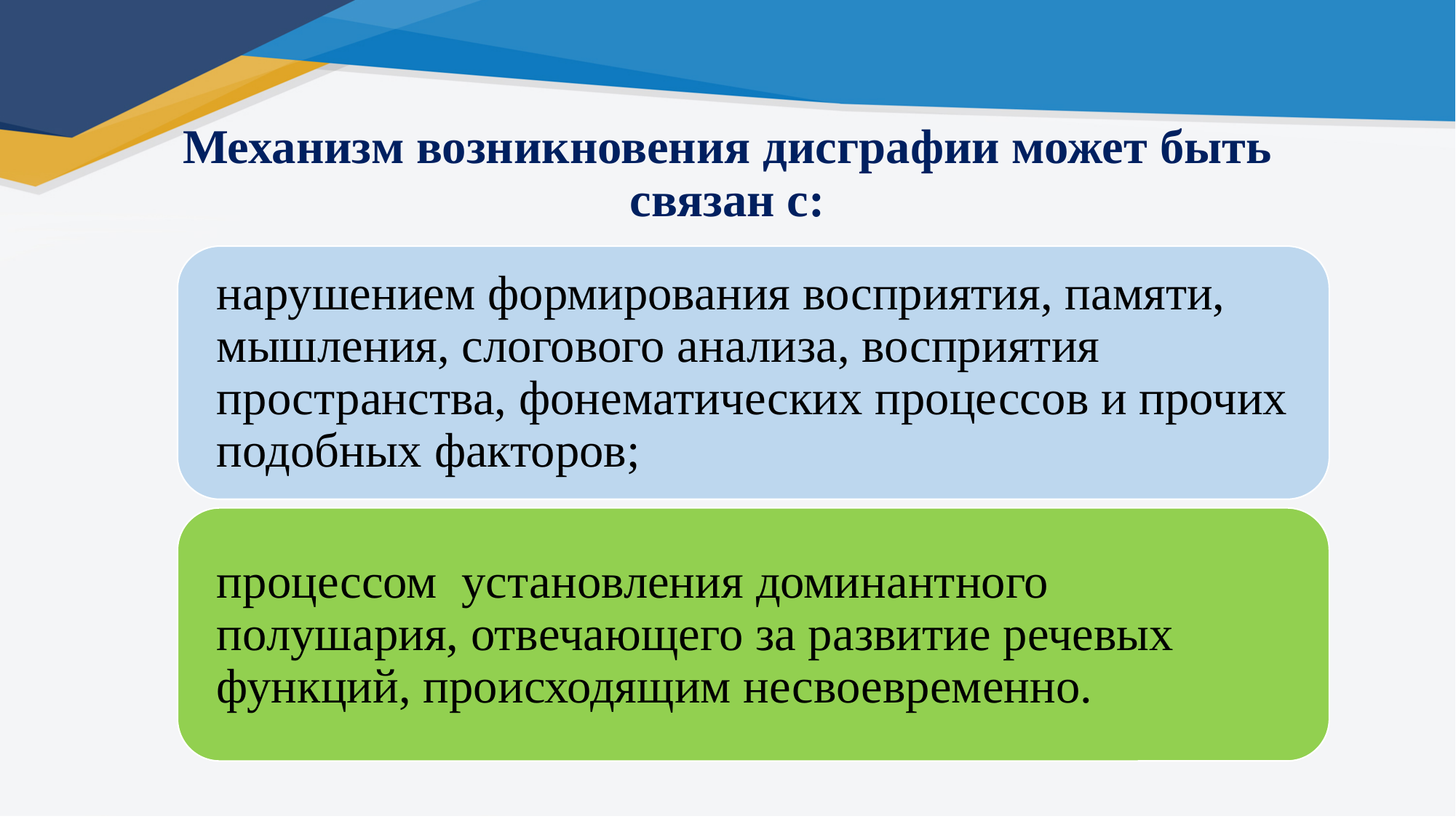

# Механизм возникновения дисграфии может быть связан с:
нарушением формирования восприятия, памяти, мышления, слогового анализа, восприятия пространства, фонематических процессов и прочих подобных факторов;

процессом  установления доминантного полушария, отвечающего за развитие речевых функций, происходящим несвоевременно.